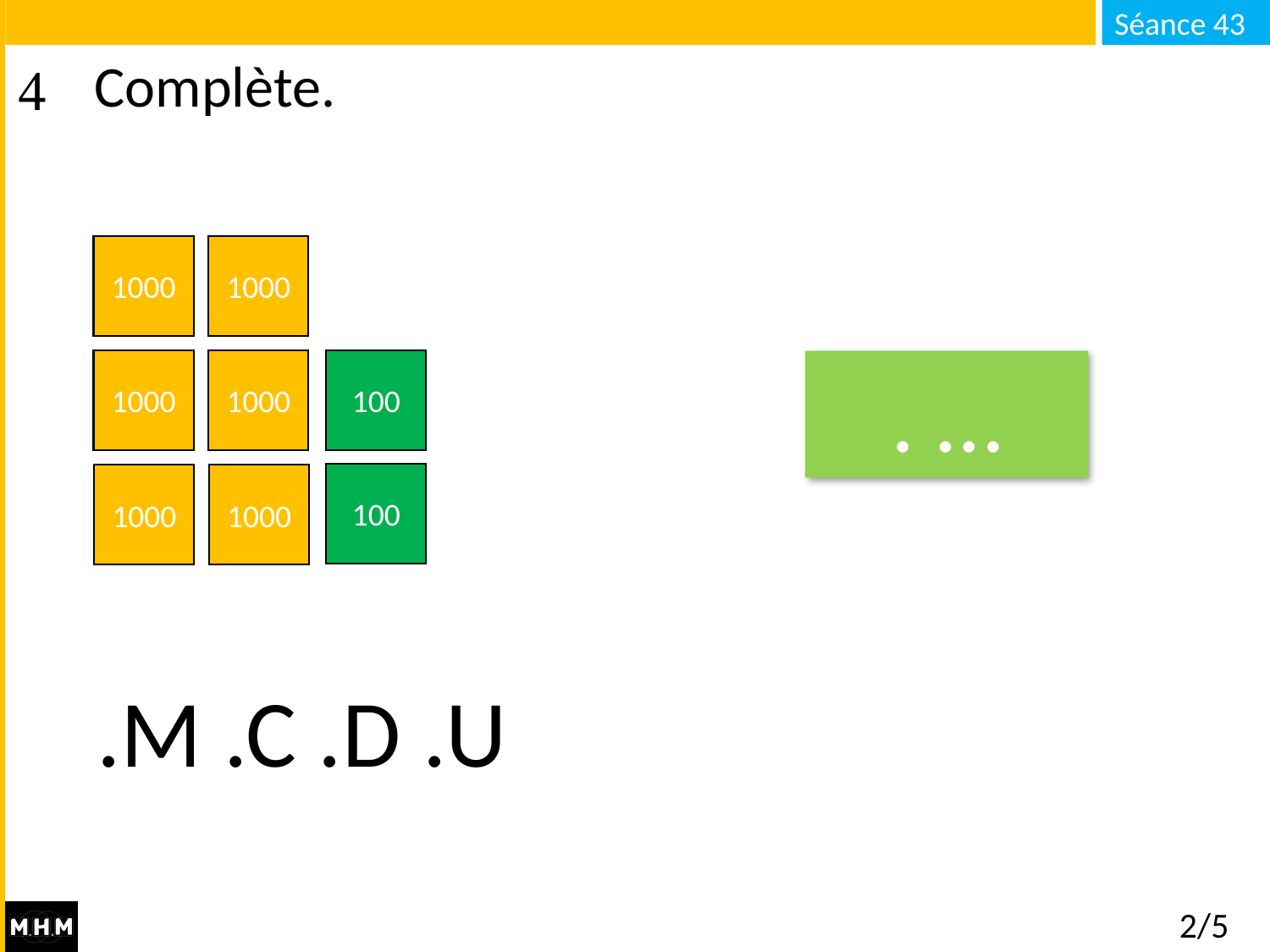

# Complète.
1000
1000
1000
1000
100
. …
100
1000
1000
.M .C .D .U
2/5